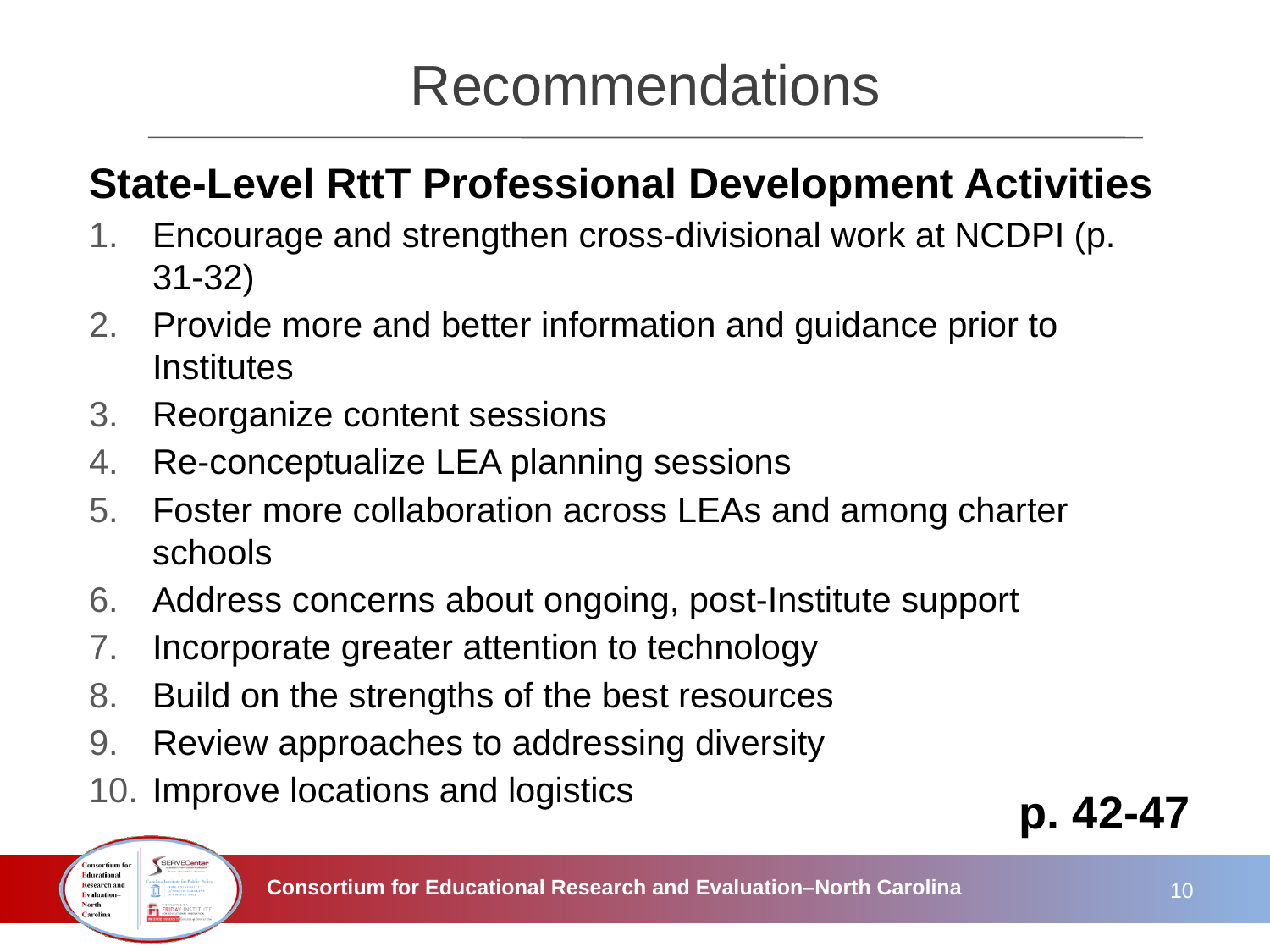

# Recommendations
State-Level RttT Professional Development Activities
Encourage and strengthen cross-divisional work at NCDPI (p. 31-32)
Provide more and better information and guidance prior to Institutes
Reorganize content sessions
Re-conceptualize LEA planning sessions
Foster more collaboration across LEAs and among charter schools
Address concerns about ongoing, post-Institute support
Incorporate greater attention to technology
Build on the strengths of the best resources
Review approaches to addressing diversity
Improve locations and logistics
p. 42-47
10